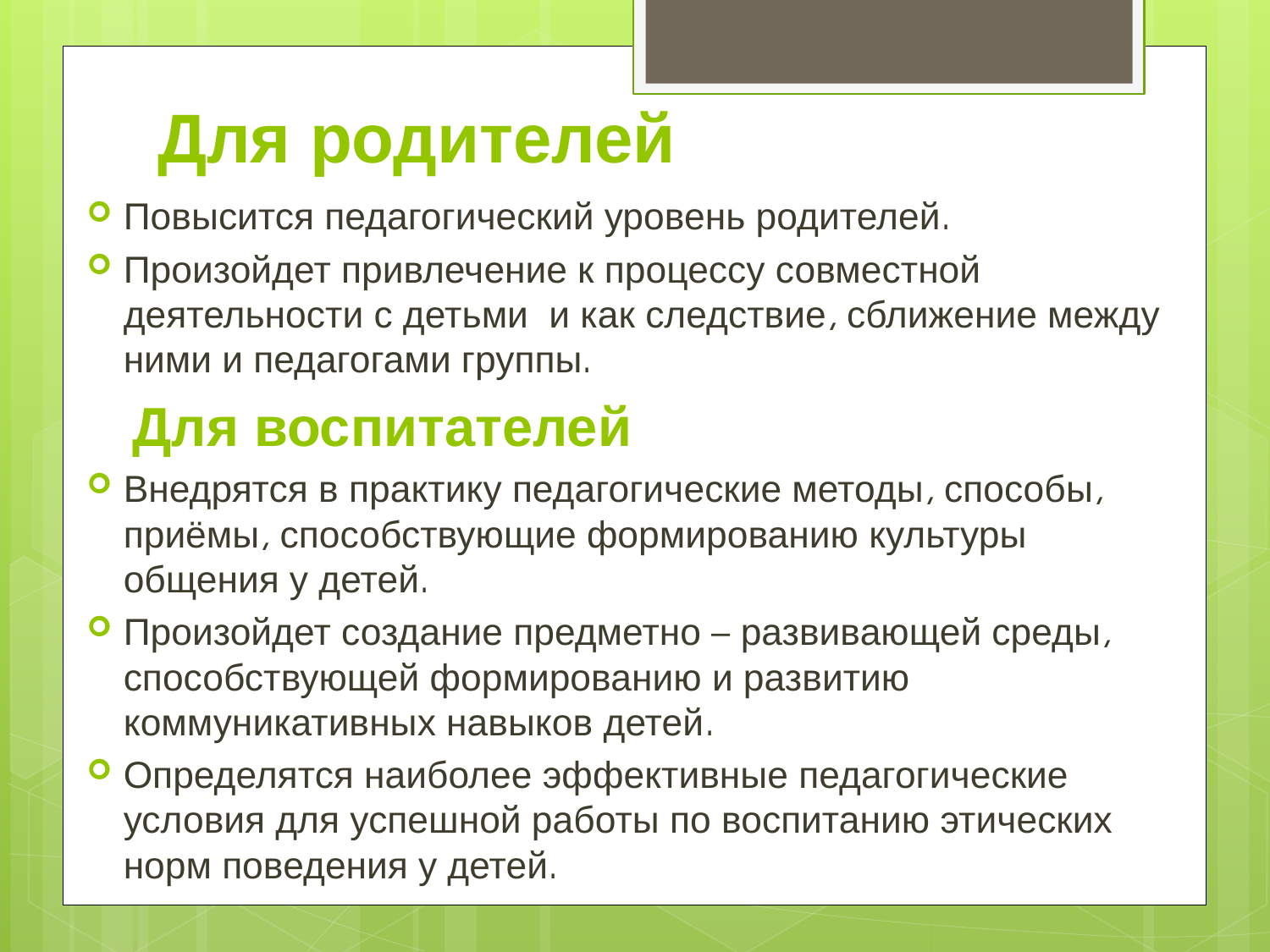

# Для родителей
Повысится педагогический уровень родителей.
Произойдет привлечение к процессу совместной деятельности с детьми  и как следствие, сближение между ними и педагогами группы.
   Для воспитателей
Внедрятся в практику педагогические методы, способы, приёмы, способствующие формированию культуры общения у детей.
Произойдет создание предметно – развивающей среды, способствующей формированию и развитию коммуникативных навыков детей.
Определятся наиболее эффективные педагогические условия для успешной работы по воспитанию этических норм поведения у детей.